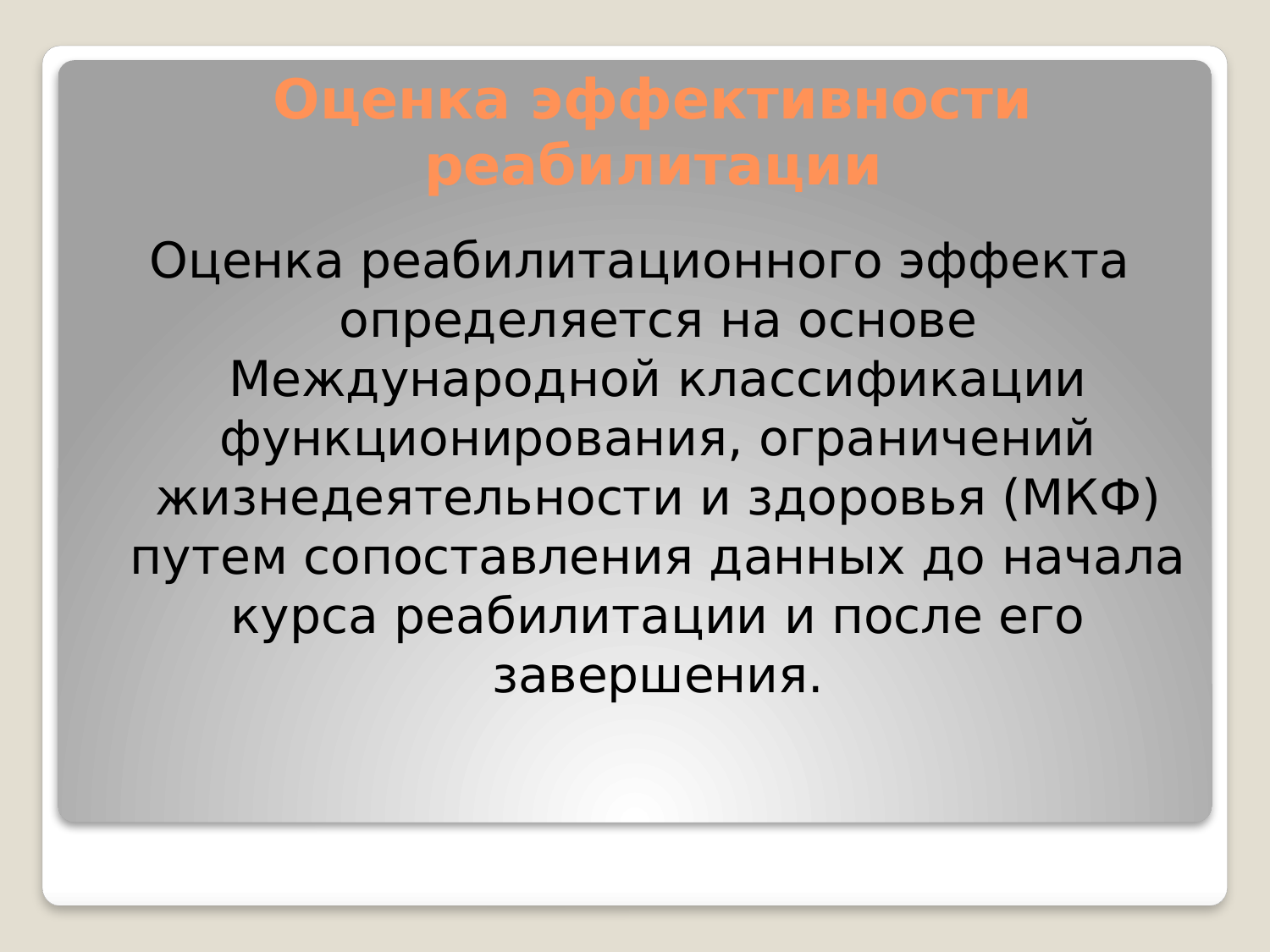

# Оценка эффективности реабилитации
Оценка реабилитационного эффекта определяется на основе Международной классификации функционирования, ограничений жизнедеятельности и здоровья (МКФ) путем сопоставления данных до начала курса реабилитации и после его завершения.